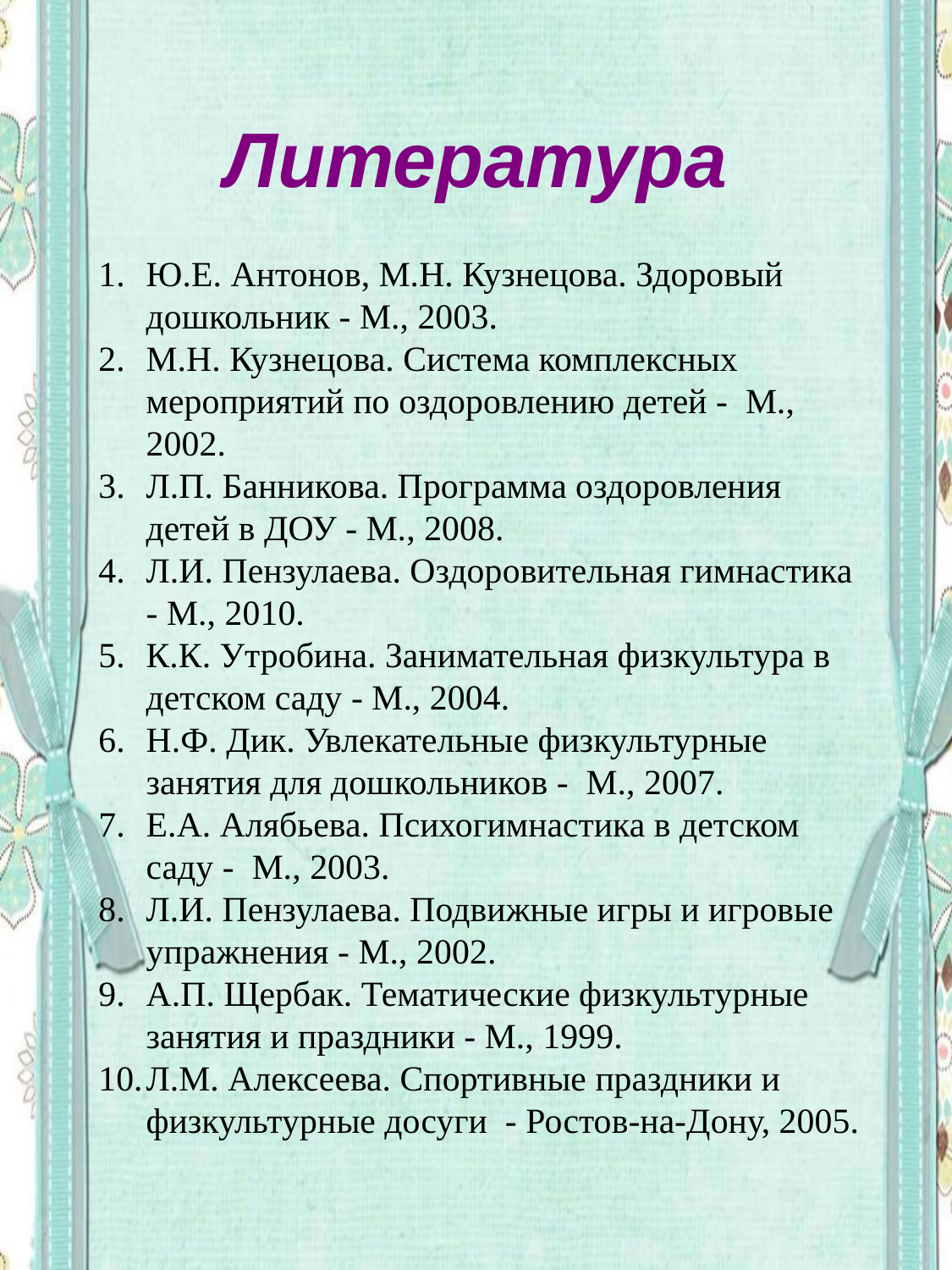

# Литература
Ю.Е. Антонов, М.Н. Кузнецова. Здоровый дошкольник - М., 2003.
М.Н. Кузнецова. Система комплексных мероприятий по оздоровлению детей -  М., 2002.
Л.П. Банникова. Программа оздоровления детей в ДОУ - М., 2008.
Л.И. Пензулаева. Оздоровительная гимнастика  - М., 2010.
К.К. Утробина. Занимательная физкультура в детском саду - М., 2004.
Н.Ф. Дик. Увлекательные физкультурные занятия для дошкольников -  М., 2007.
Е.А. Алябьева. Психогимнастика в детском саду -  М., 2003.
Л.И. Пензулаева. Подвижные игры и игровые упражнения - М., 2002.
А.П. Щербак. Тематические физкультурные занятия и праздники - М., 1999.
Л.М. Алексеева. Спортивные праздники и физкультурные досуги  - Ростов-на-Дону, 2005.